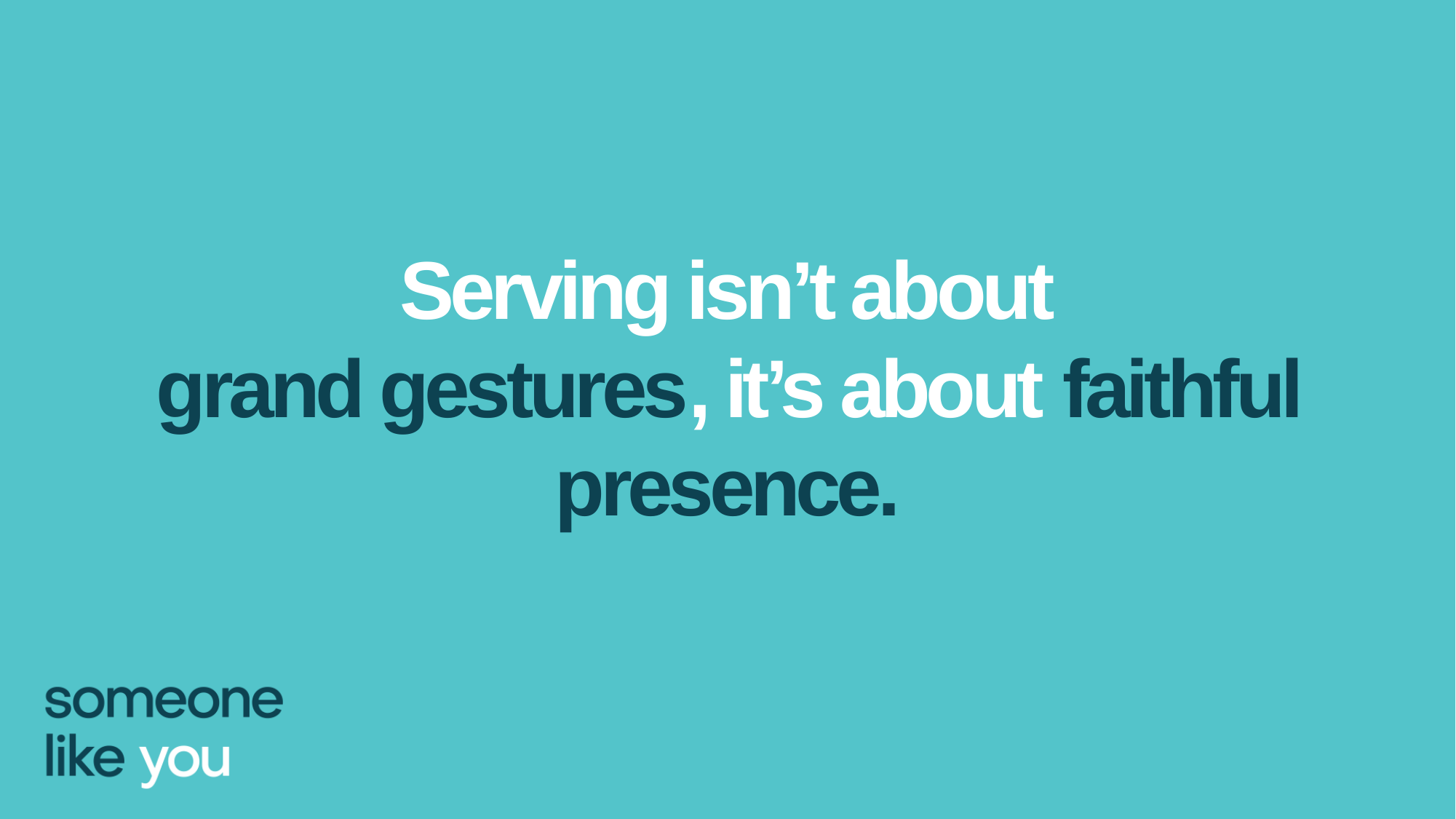

Serving isn’t about
grand gestures, it’s about faithful presence.